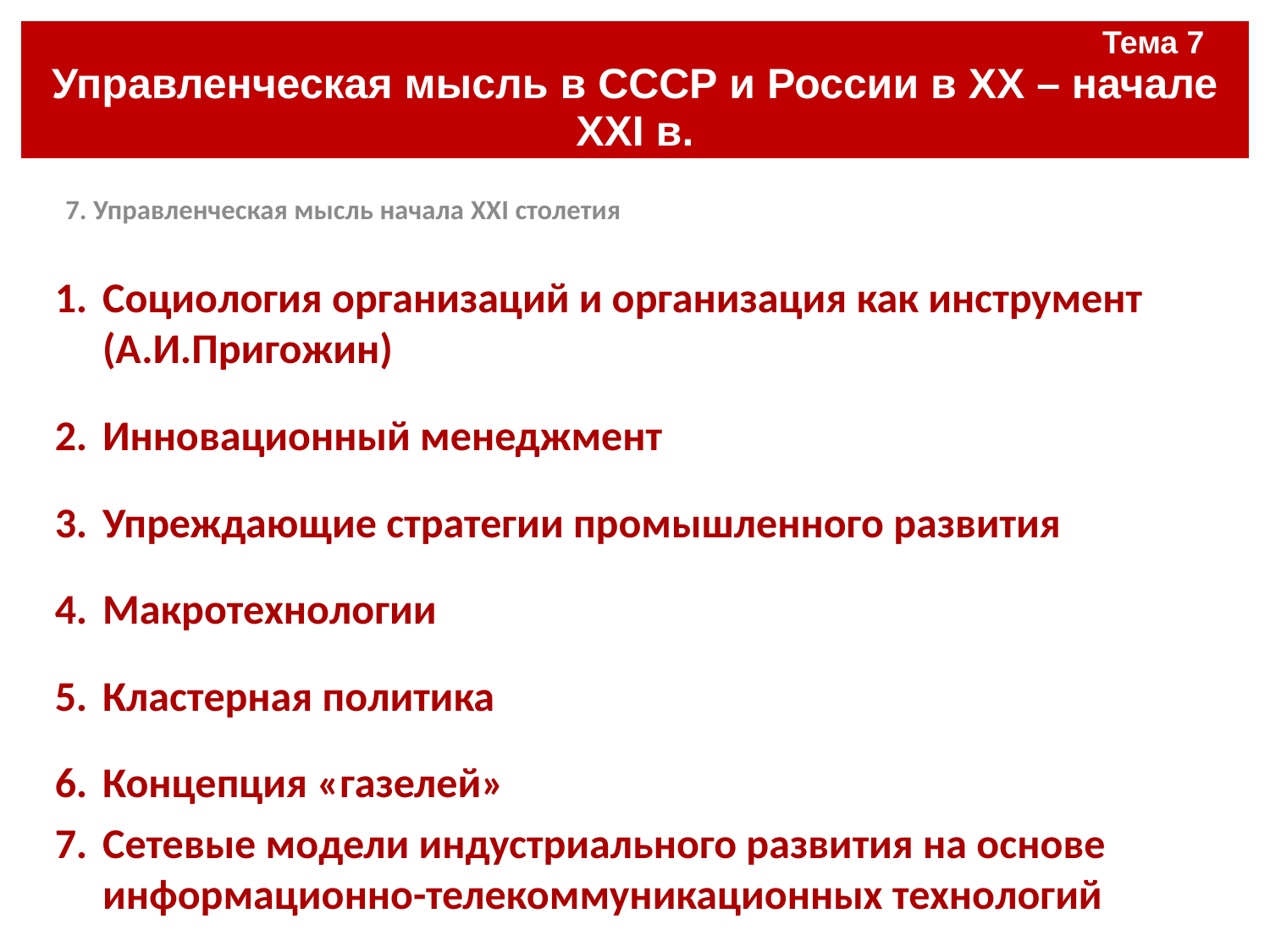

| Тема 7 Управленческая мысль в СССР и России в ХХ – начале ХХI в. |
| --- |
7. Управленческая мысль начала XXI столетия

#
Социология организаций и организация как инструмент (А.И.Пригожин)
Инновационный менеджмент
Упреждающие стратегии промышленного развития
Макротехнологии
Кластерная политика
Концепция «газелей»
Сетевые модели индустриального развития на основе информационно-телекоммуникационных технологий